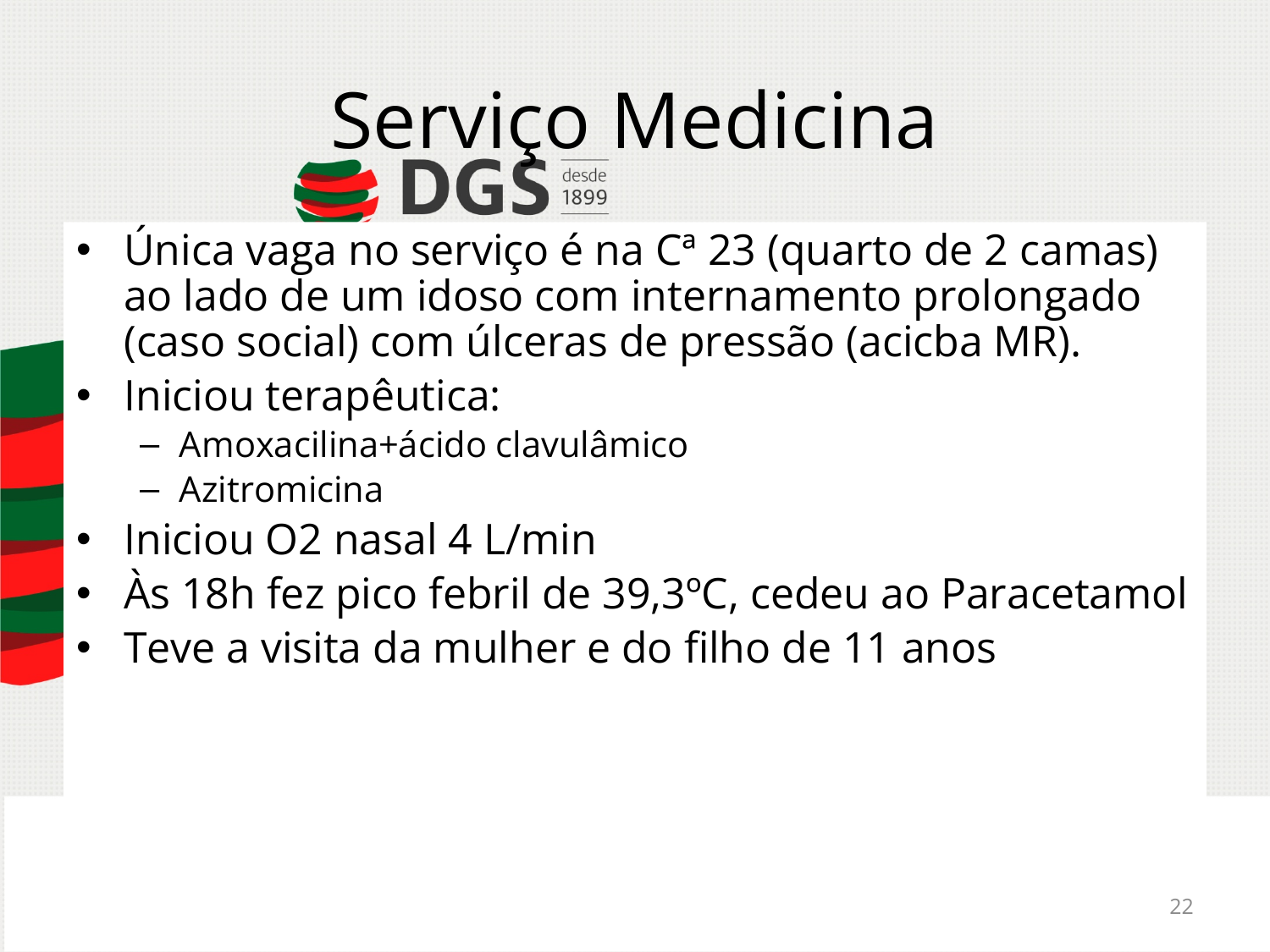

# Serviço Medicina
Única vaga no serviço é na Cª 23 (quarto de 2 camas) ao lado de um idoso com internamento prolongado (caso social) com úlceras de pressão (acicba MR).
Iniciou terapêutica:
Amoxacilina+ácido clavulâmico
Azitromicina
Iniciou O2 nasal 4 L/min
Às 18h fez pico febril de 39,3ºC, cedeu ao Paracetamol
Teve a visita da mulher e do filho de 11 anos
22